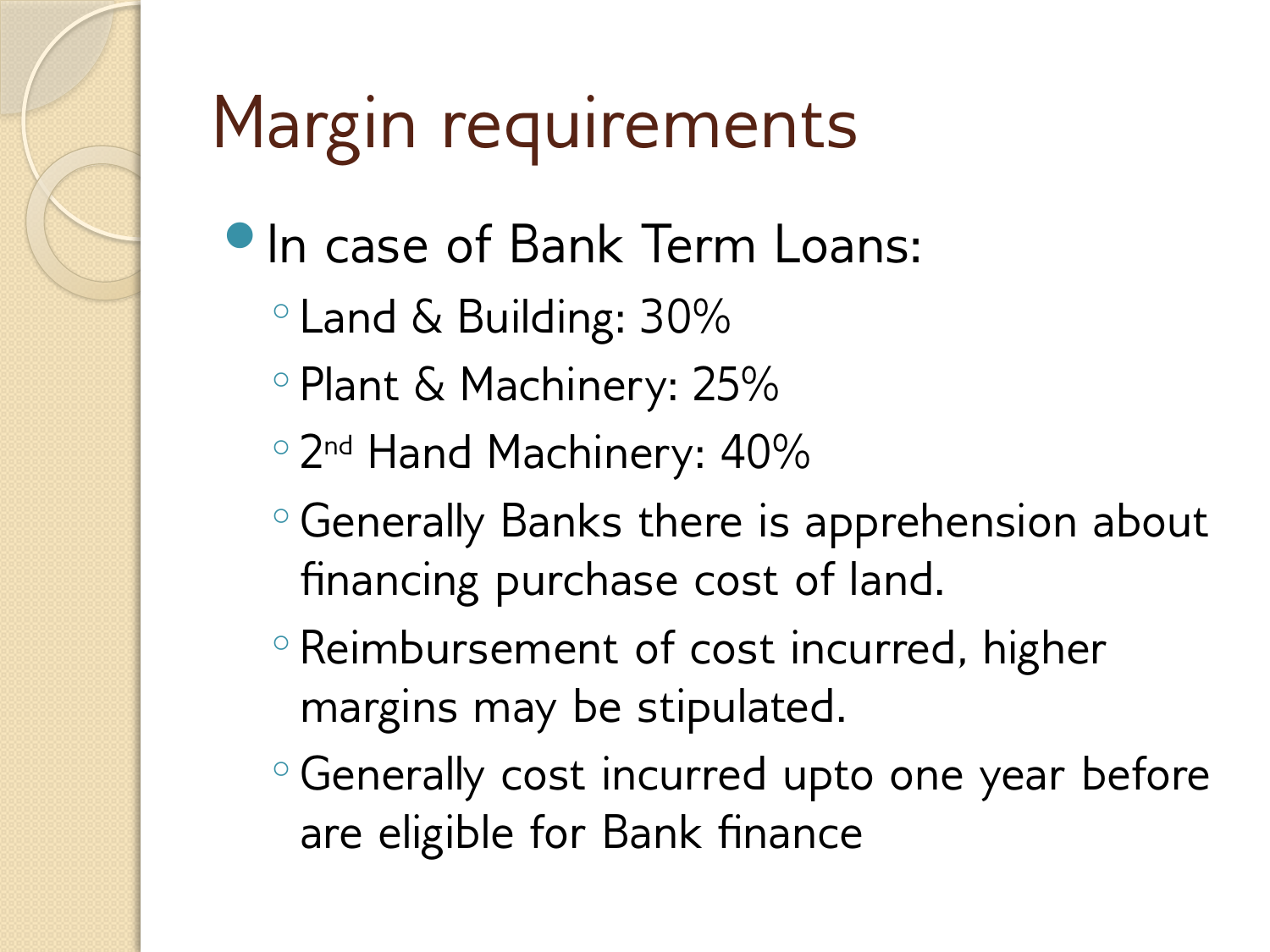

# Margin requirements
In case of Bank Term Loans:
Land & Building: 30%
Plant & Machinery: 25%
2nd Hand Machinery: 40%
Generally Banks there is apprehension about financing purchase cost of land.
Reimbursement of cost incurred, higher margins may be stipulated.
Generally cost incurred upto one year before are eligible for Bank finance